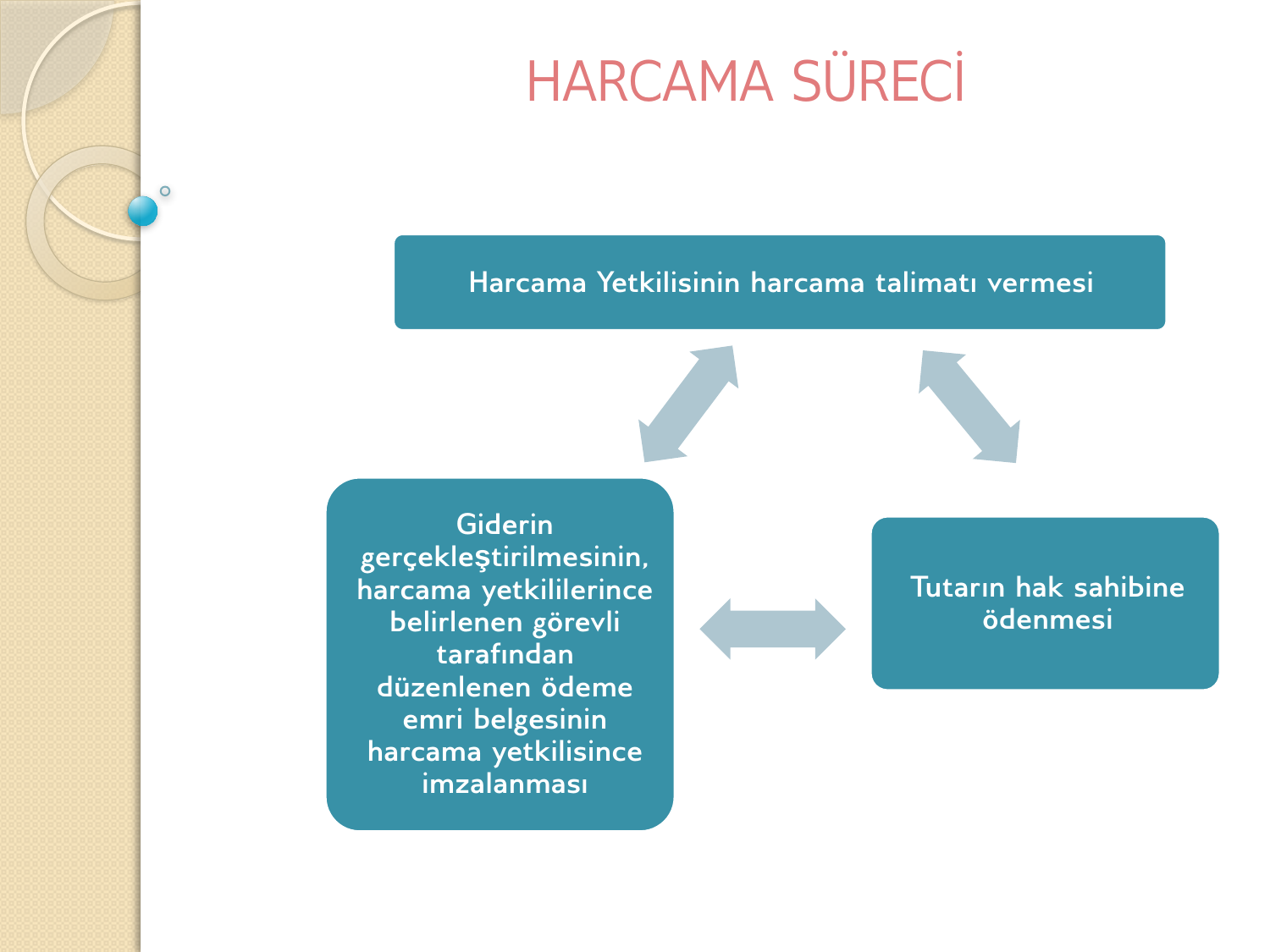

# HARCAMA SÜRECİ
Harcama Yetkilisinin harcama talimatı vermesi

Tutarın hak sahibine ödenmesi

Giderin gerçekleştirilmesinin, harcama yetkililerince belirlenen görevli tarafından düzenlenen ödeme emri belgesinin harcama yetkilisince imzalanması